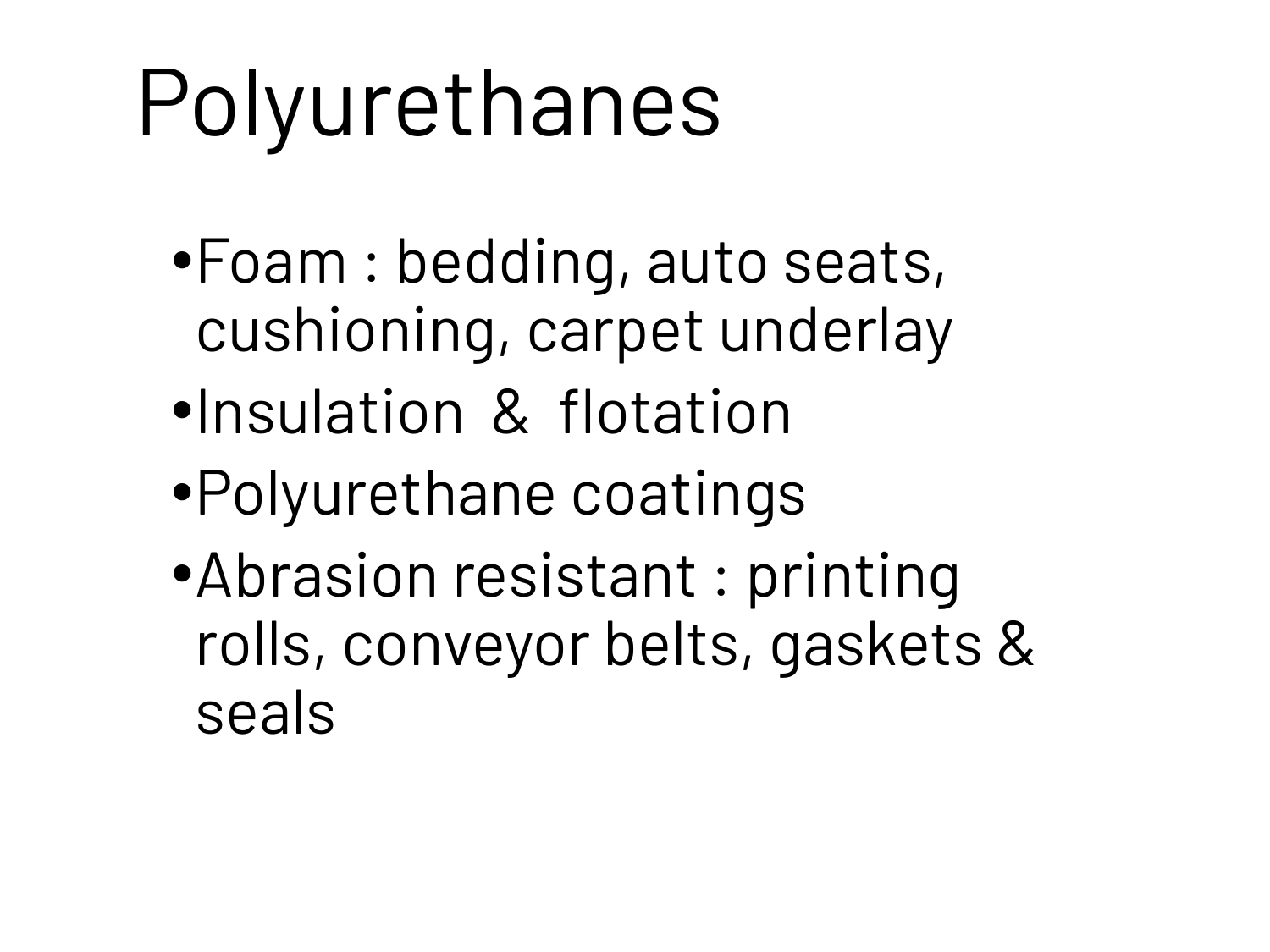

Polyurethanes
Foam : bedding, auto seats, cushioning, carpet underlay
Insulation  &  flotation
Polyurethane coatings
Abrasion resistant : printing rolls, conveyor belts, gaskets & seals